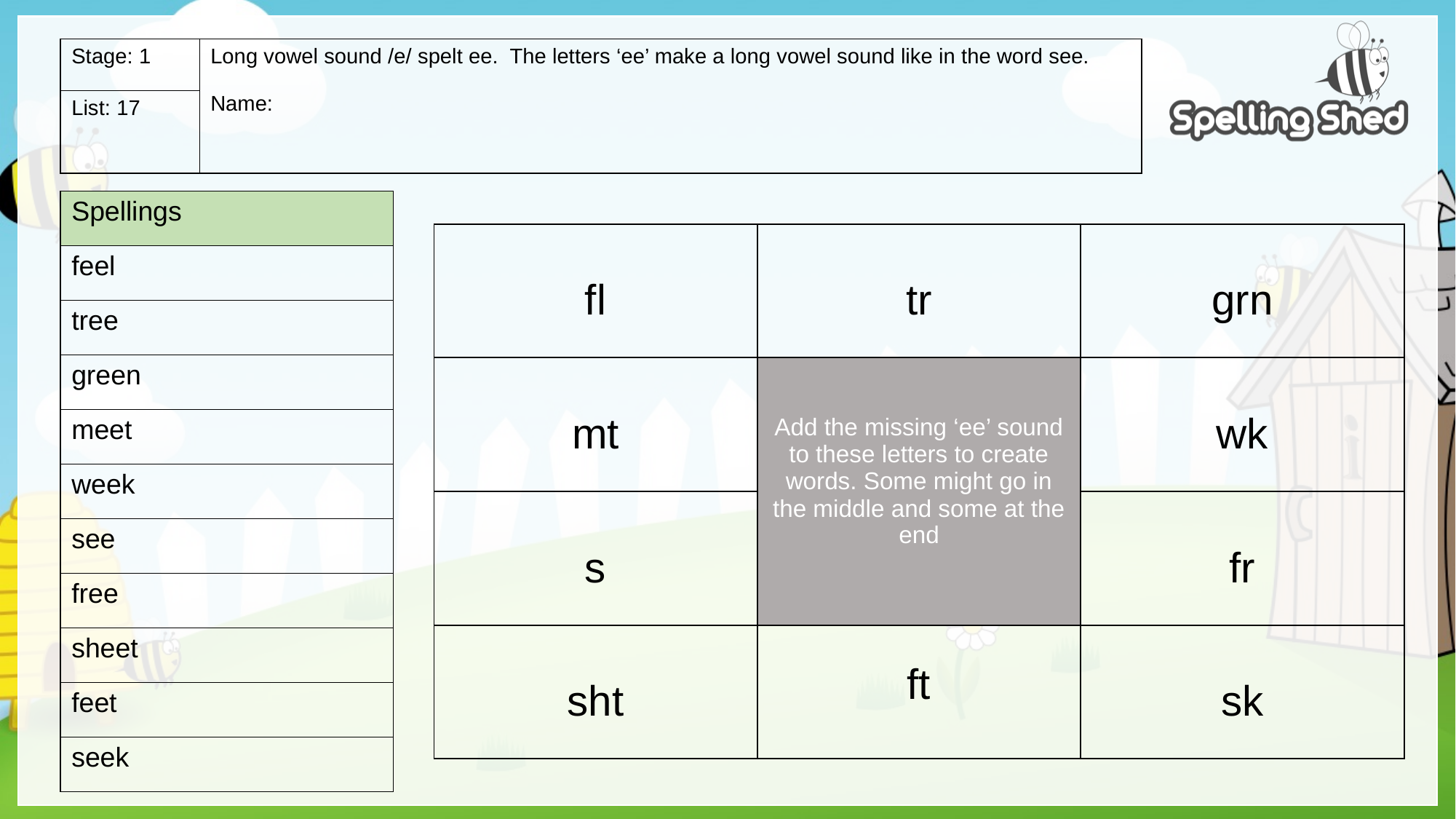

| Stage: 1 | Long vowel sound /e/ spelt ee. The letters ‘ee’ make a long vowel sound like in the word see. Name: |
| --- | --- |
| List: 17 |  |
| Spellings |
| --- |
| feel |
| tree |
| green |
| meet |
| week |
| see |
| free |
| sheet |
| feet |
| seek |
| fl | tr | grn |
| --- | --- | --- |
| mt | Add the missing ‘ee’ sound to these letters to create words. Some might go in the middle and some at the end | wk |
| s |  | fr |
| sht | ft | sk |